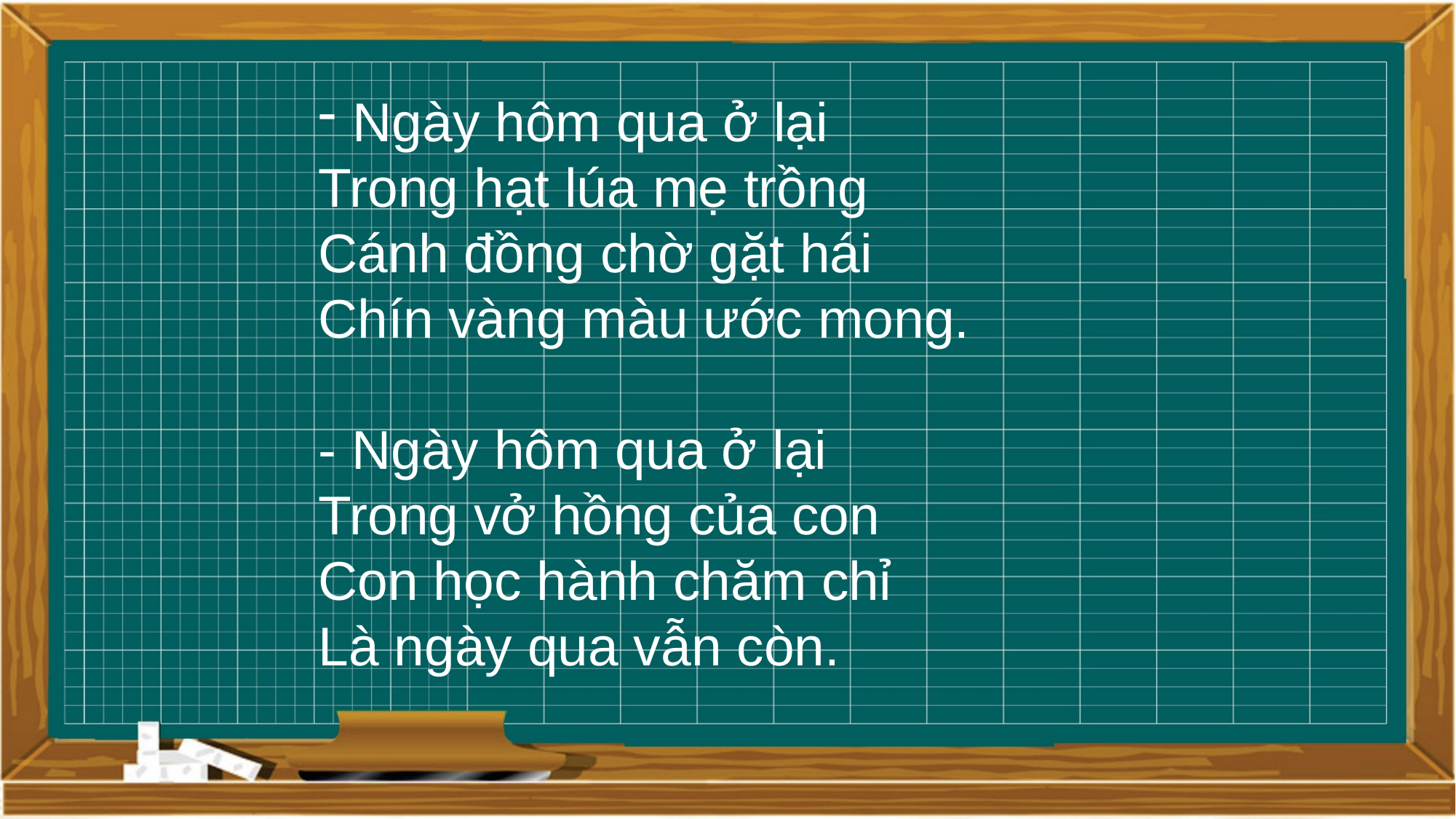

Ngày hôm qua ở lại
Trong hạt lúa mẹ trồng
Cánh đồng chờ gặt hái
Chín vàng màu ước mong.

- Ngày hôm qua ở lại
Trong vở hồng của con
Con học hành chăm chỉ
Là ngày qua vẫn còn.